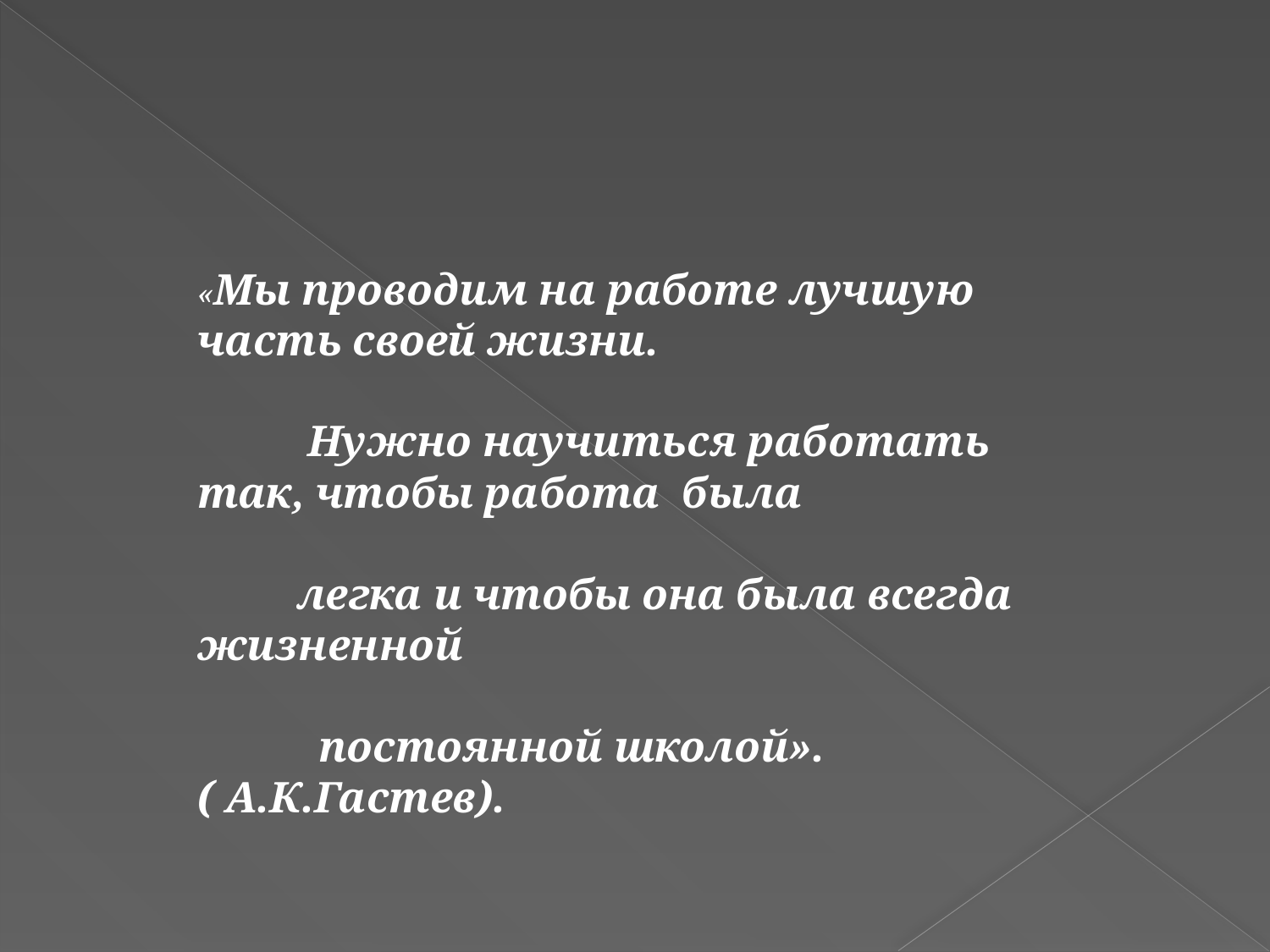

«Мы проводим на работе лучшую часть своей жизни.
                                                                                      Нужно научиться работать так, чтобы работа  была
                                                                                     легка и чтобы она была всегда жизненной
                                                                                       постоянной школой». ( А.К.Гастев).